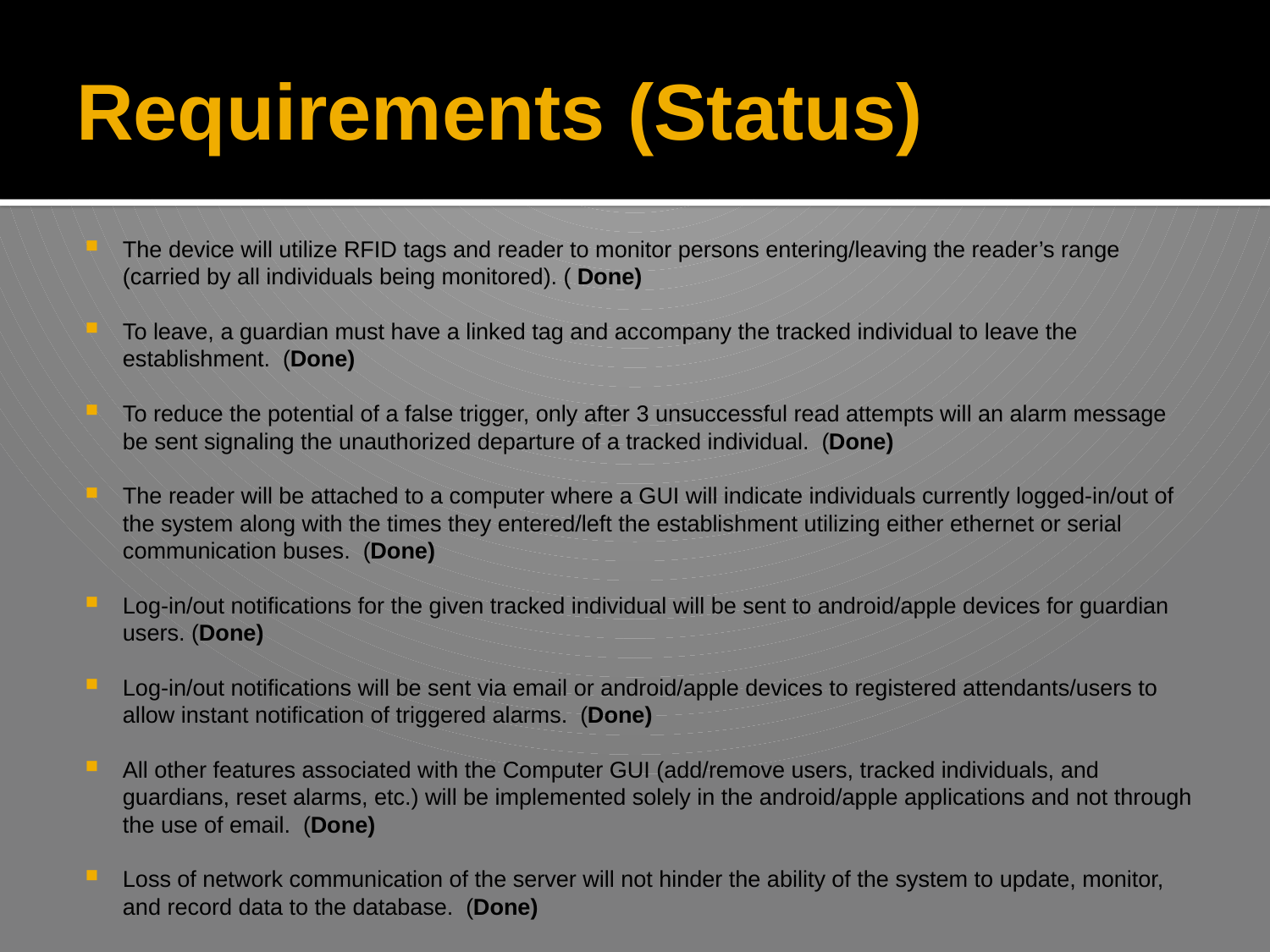

# Requirements (Status)
The device will utilize RFID tags and reader to monitor persons entering/leaving the reader’s range (carried by all individuals being monitored). ( Done)

To leave, a guardian must have a linked tag and accompany the tracked individual to leave the establishment.  (Done)

To reduce the potential of a false trigger, only after 3 unsuccessful read attempts will an alarm message be sent signaling the unauthorized departure of a tracked individual.  (Done)

The reader will be attached to a computer where a GUI will indicate individuals currently logged-in/out of the system along with the times they entered/left the establishment utilizing either ethernet or serial communication buses.  (Done)

Log-in/out notifications for the given tracked individual will be sent to android/apple devices for guardian users. (Done)

Log-in/out notifications will be sent via email or android/apple devices to registered attendants/users to allow instant notification of triggered alarms.  (Done)

All other features associated with the Computer GUI (add/remove users, tracked individuals, and guardians, reset alarms, etc.) will be implemented solely in the android/apple applications and not through the use of email.  (Done)

Loss of network communication of the server will not hinder the ability of the system to update, monitor, and record data to the database.  (Done)